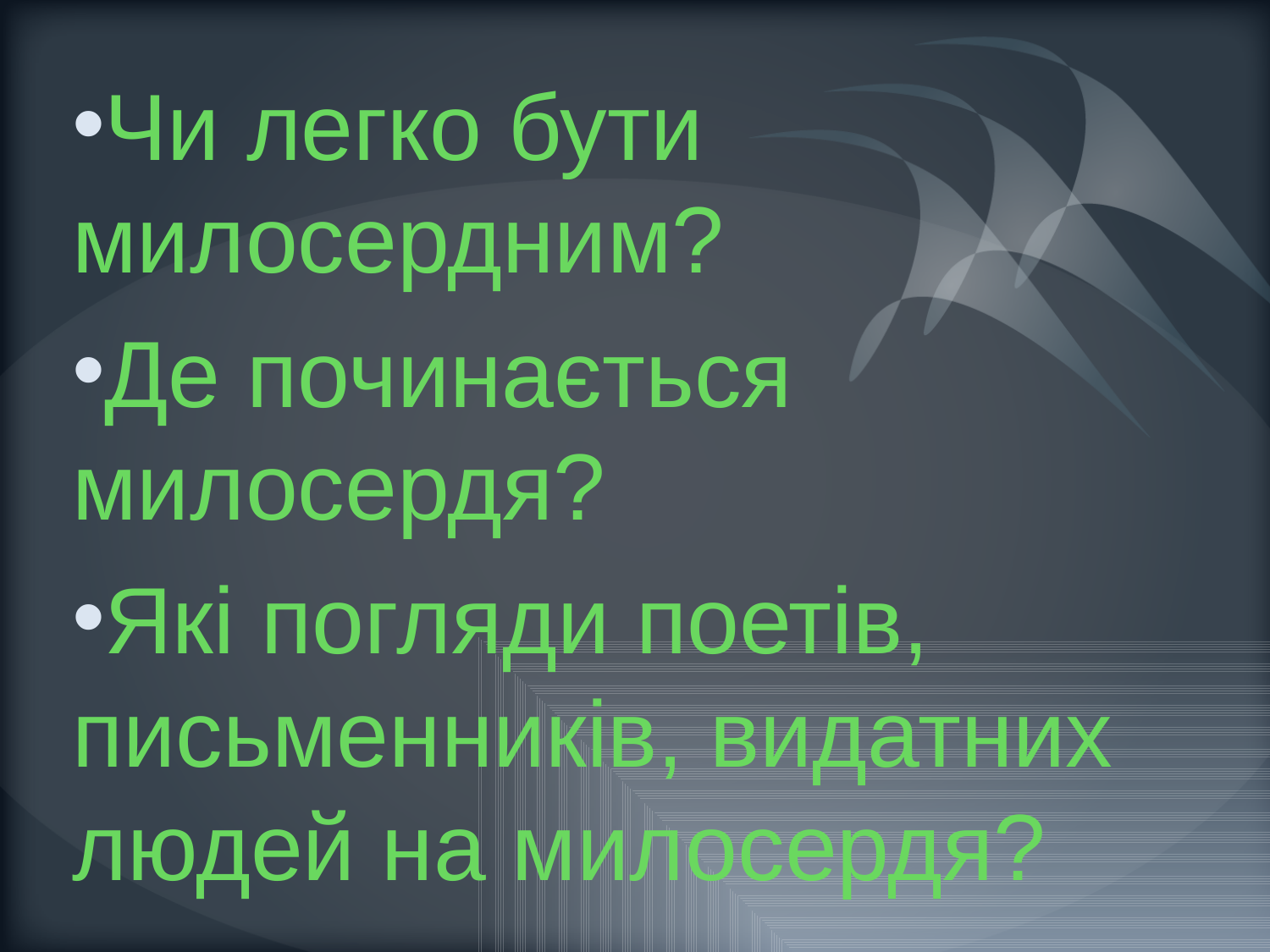

Чи легко бути милосердним?
Де починається милосердя?
Які погляди поетів, письменників, видатних людей на милосердя?